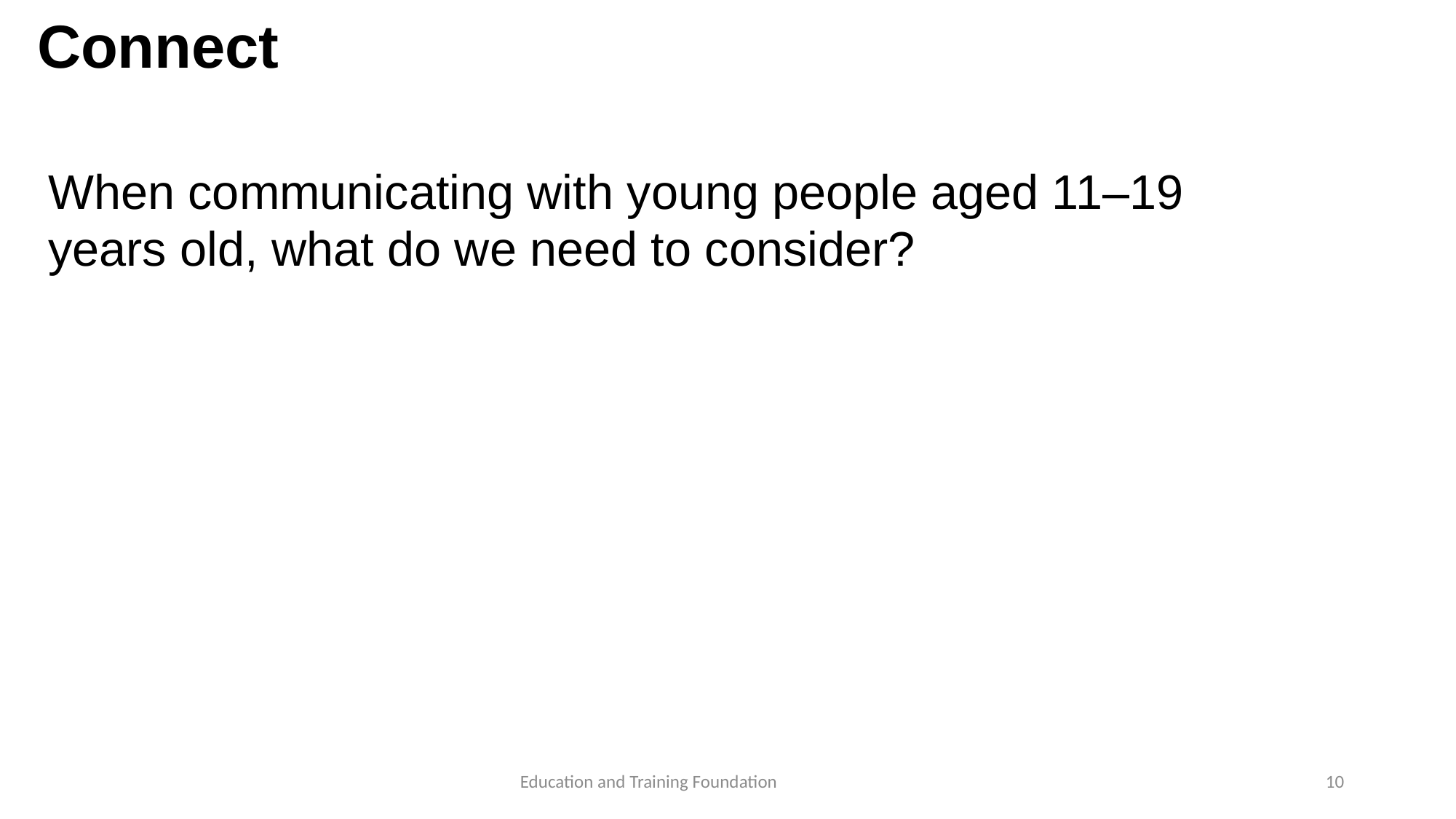

# Connect
When communicating with young people aged 11–19 years old, what do we need to consider?
10
Education and Training Foundation